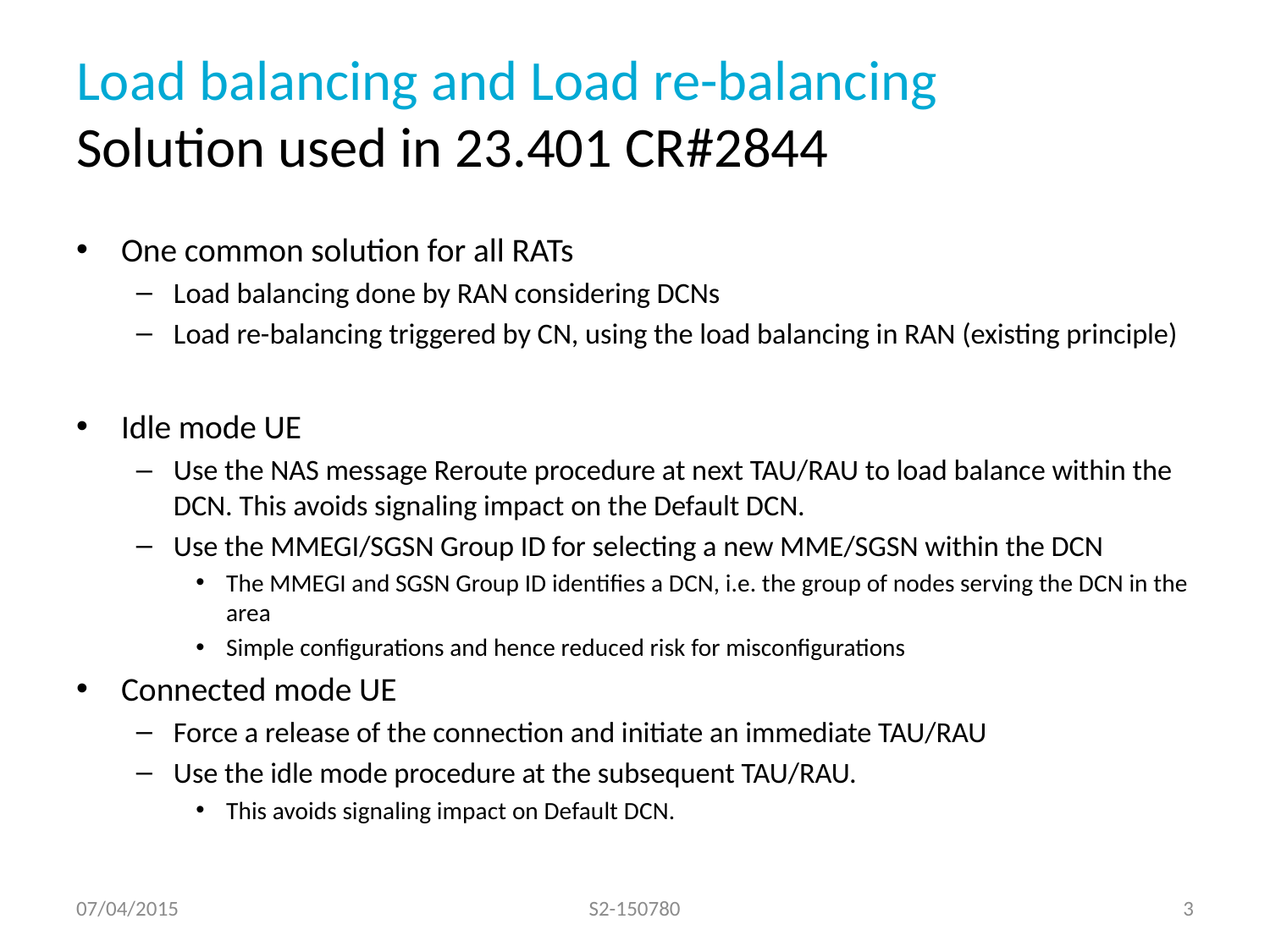

# Load balancing and Load re-balancing Solution used in 23.401 CR#2844
One common solution for all RATs
Load balancing done by RAN considering DCNs
Load re-balancing triggered by CN, using the load balancing in RAN (existing principle)

Idle mode UE
Use the NAS message Reroute procedure at next TAU/RAU to load balance within the DCN. This avoids signaling impact on the Default DCN.
Use the MMEGI/SGSN Group ID for selecting a new MME/SGSN within the DCN
The MMEGI and SGSN Group ID identifies a DCN, i.e. the group of nodes serving the DCN in the area
Simple configurations and hence reduced risk for misconfigurations
Connected mode UE
Force a release of the connection and initiate an immediate TAU/RAU
Use the idle mode procedure at the subsequent TAU/RAU.
This avoids signaling impact on Default DCN.

07/04/2015
S2-150780
3